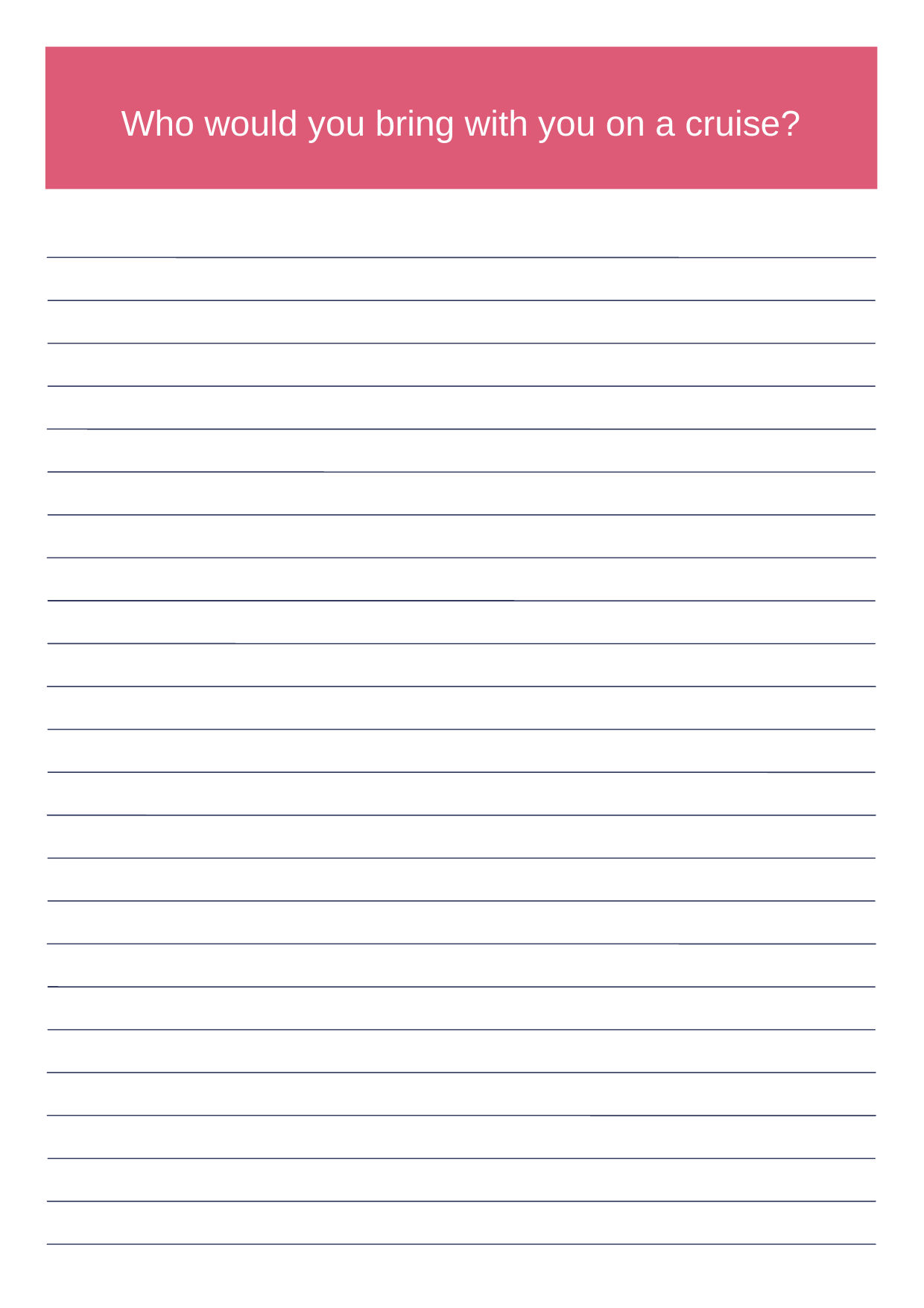

Who would you bring with you on a cruise?